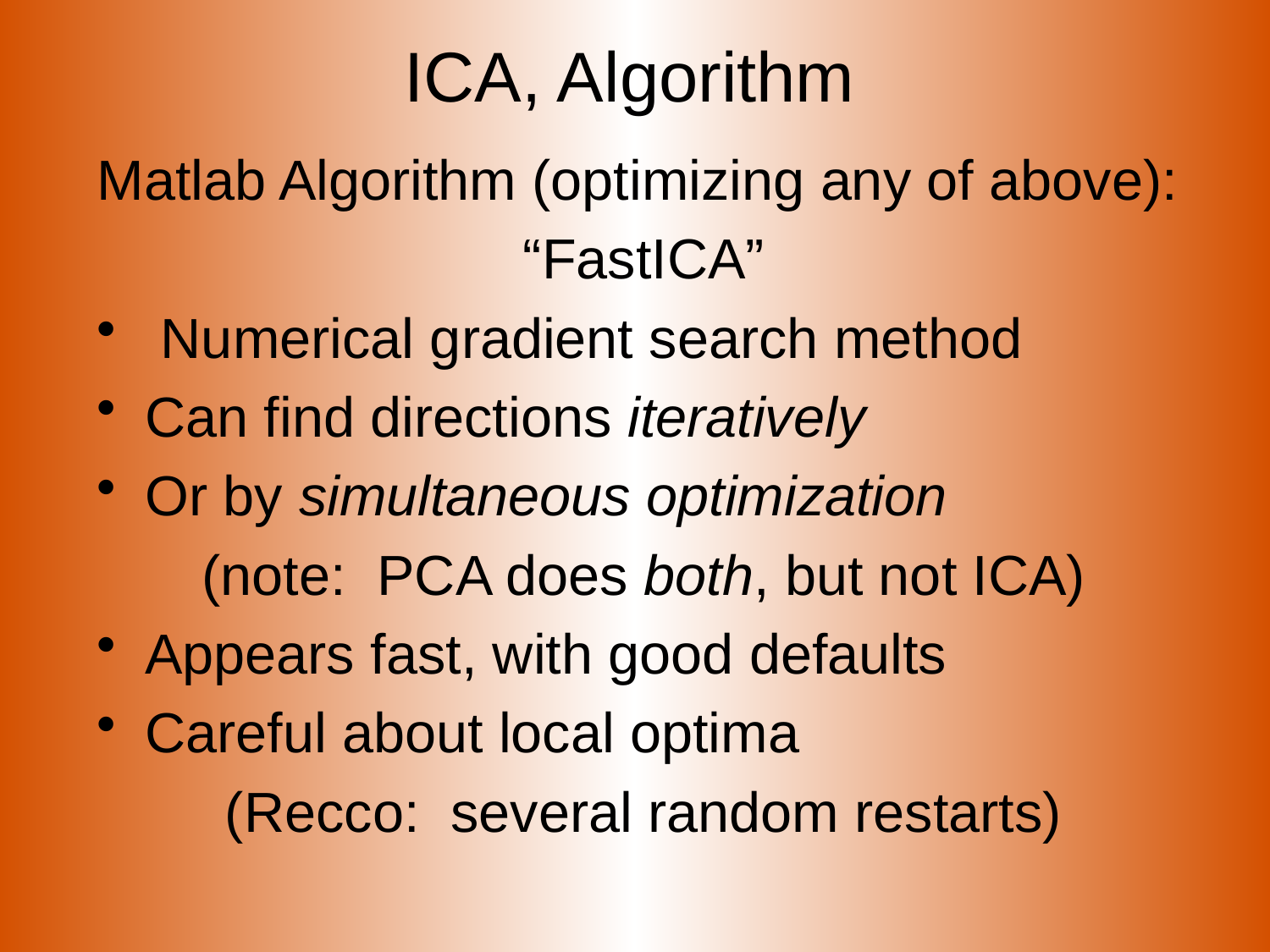

# ICA, Algorithm
Matlab Algorithm (optimizing any of above):
“FastICA”
 Numerical gradient search method
Can find directions iteratively
Or by simultaneous optimization
(note:  PCA does both, but not ICA)
Appears fast, with good defaults
Careful about local optima
(Recco:  several random restarts)